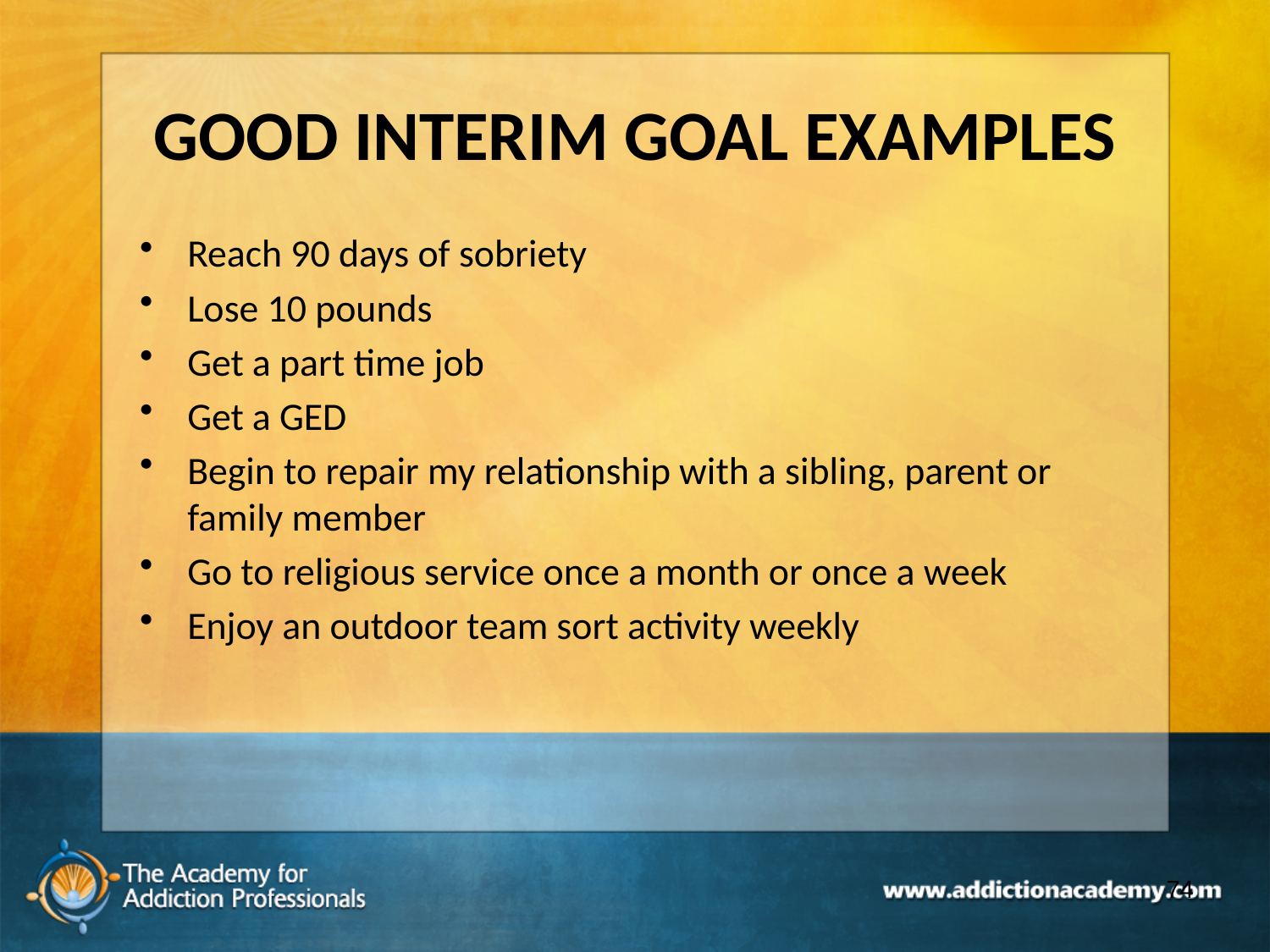

# GOOD INTERIM GOAL EXAMPLES
Reach 90 days of sobriety
Lose 10 pounds
Get a part time job
Get a GED
Begin to repair my relationship with a sibling, parent or family member
Go to religious service once a month or once a week
Enjoy an outdoor team sort activity weekly
74